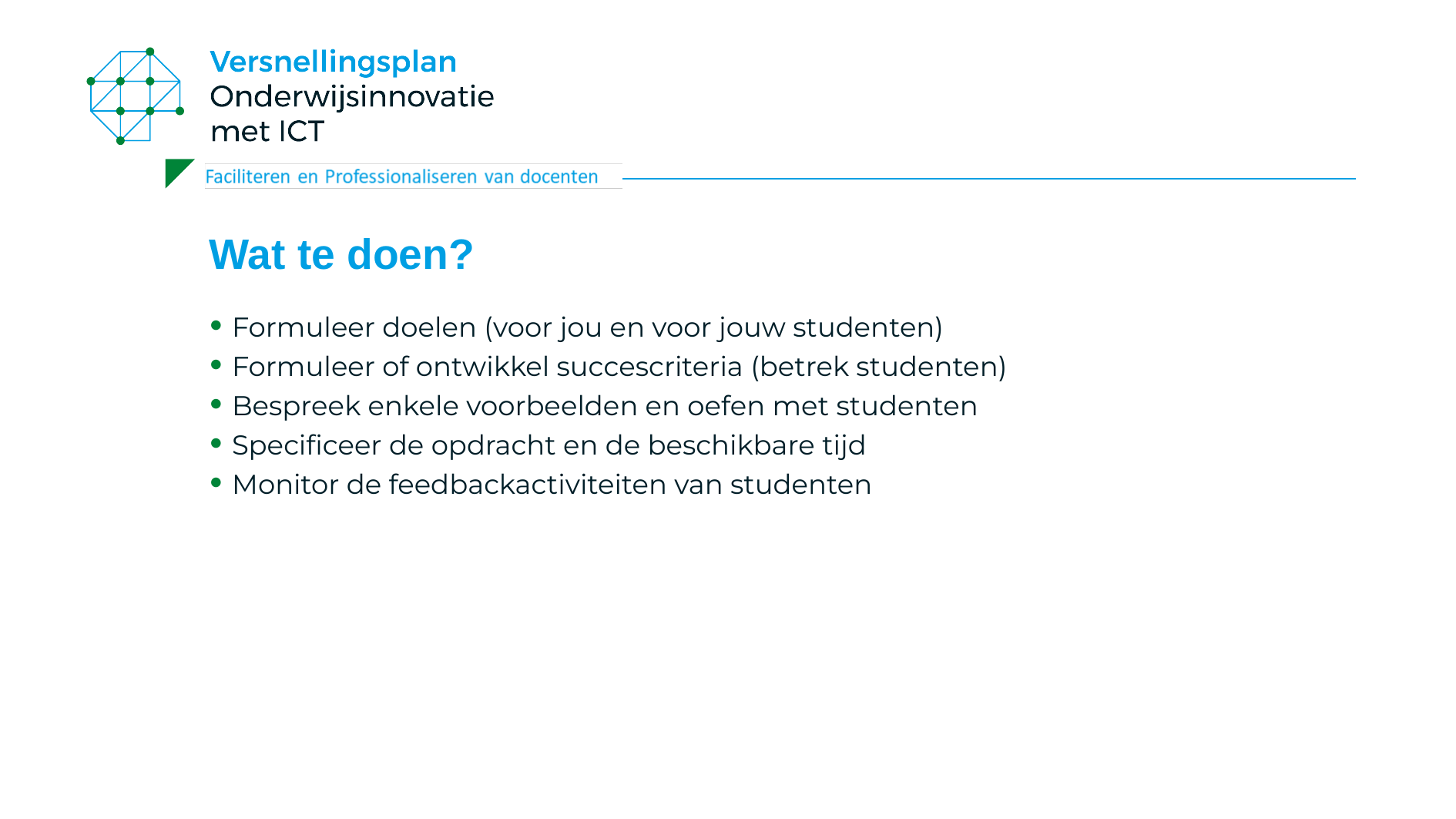

# Wat te doen?
Formuleer doelen (voor jou en voor jouw studenten)
Formuleer of ontwikkel succescriteria (betrek studenten)
Bespreek enkele voorbeelden en oefen met studenten
Specificeer de opdracht en de beschikbare tijd
Monitor de feedbackactiviteiten van studenten